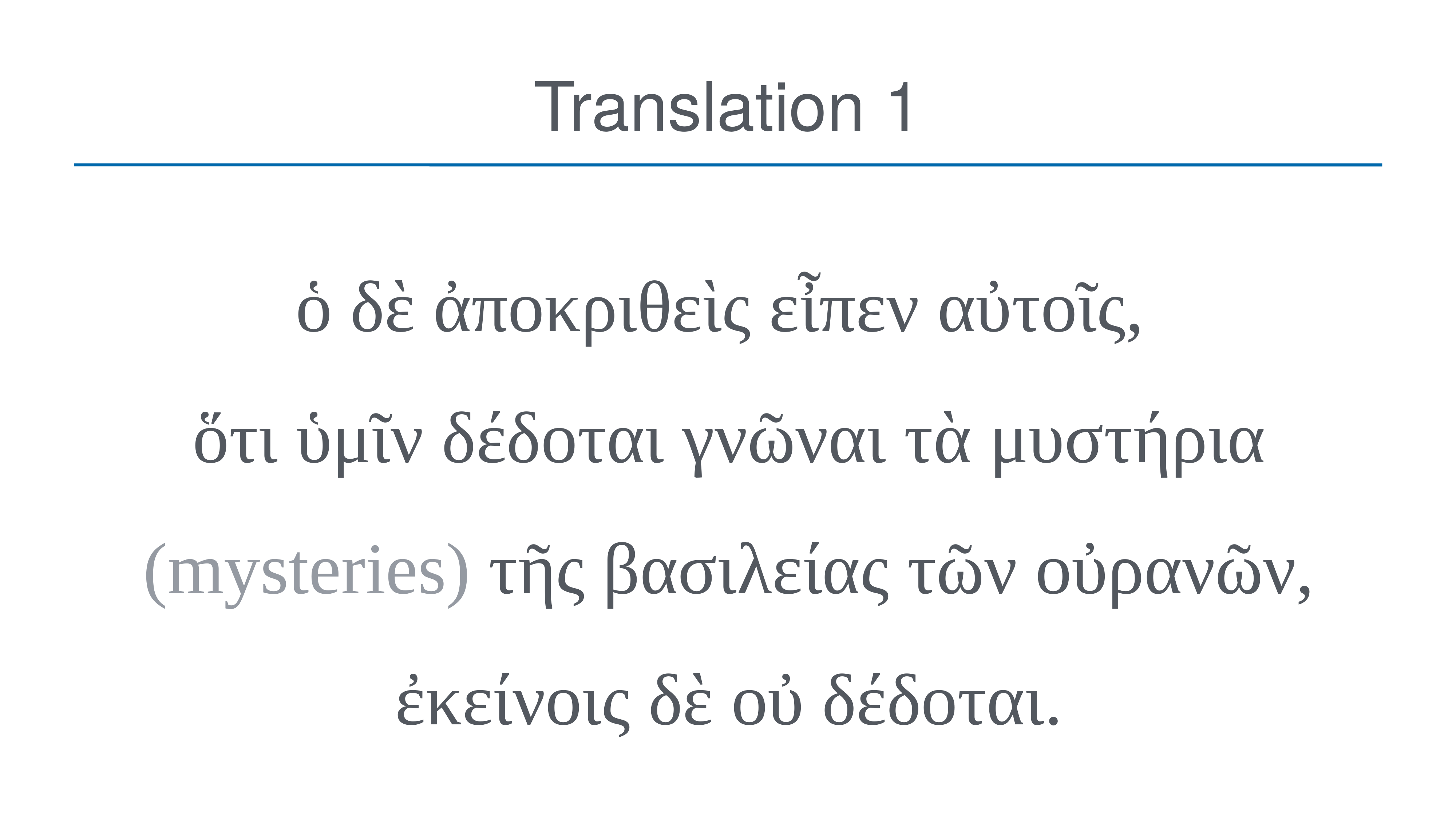

# Translation 1
ὁ δὲ ἀποκριθεὶς εἶπεν αὐτοῖς,
ὅτι ὑμῖν δέδοται γνῶναι τὰ μυστήρια (mysteries) τῆς βασιλείας τῶν οὐρανῶν, ἐκείνοις δὲ οὐ δέδοται.